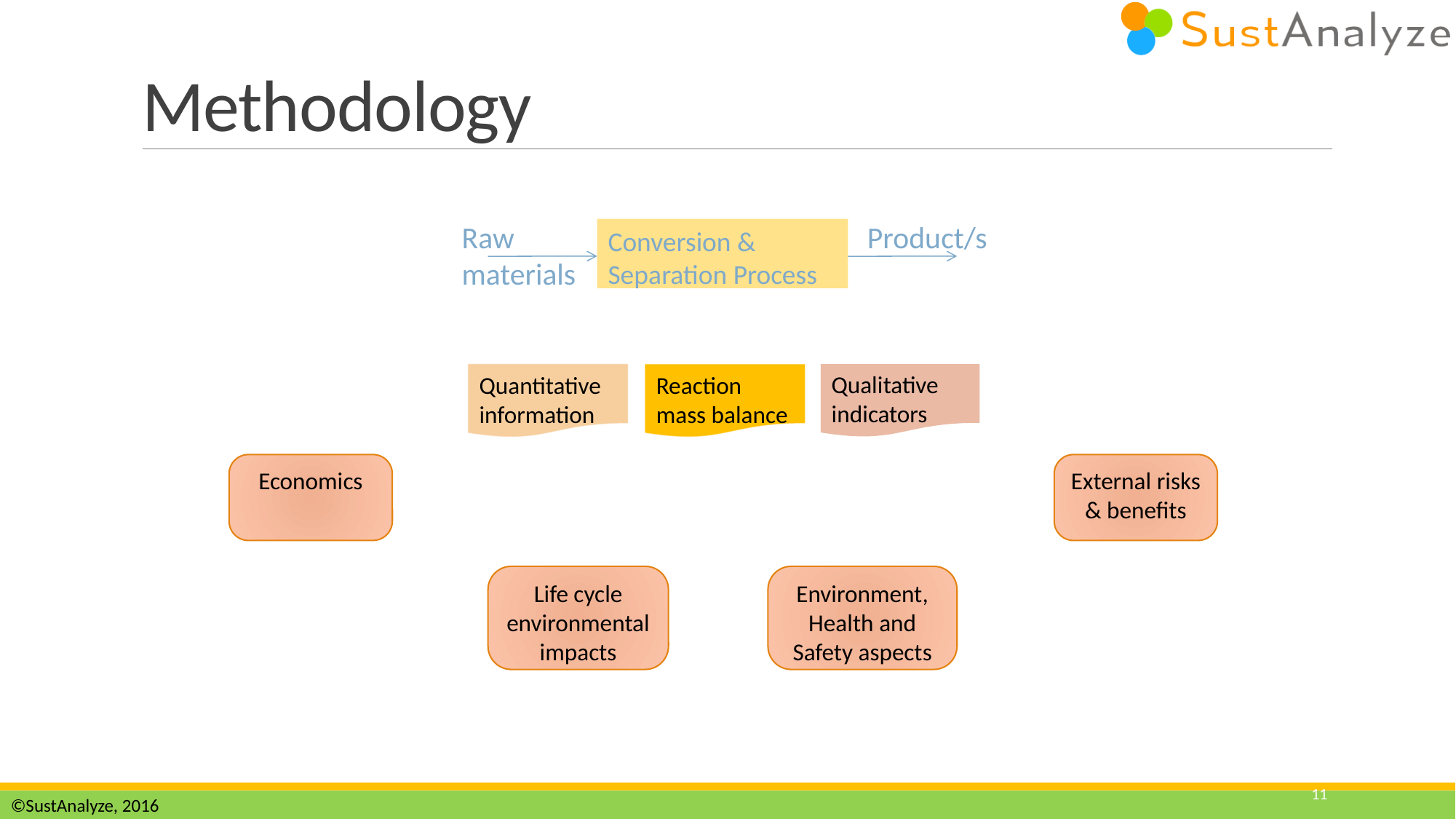

# Methodology
Raw materials
Product/s
Conversion & Separation Process
Qualitative indicators
Quantitative information
Reaction mass balance
Economics
External risks & benefits
Life cycle environmental impacts
Environment, Health and Safety aspects
11